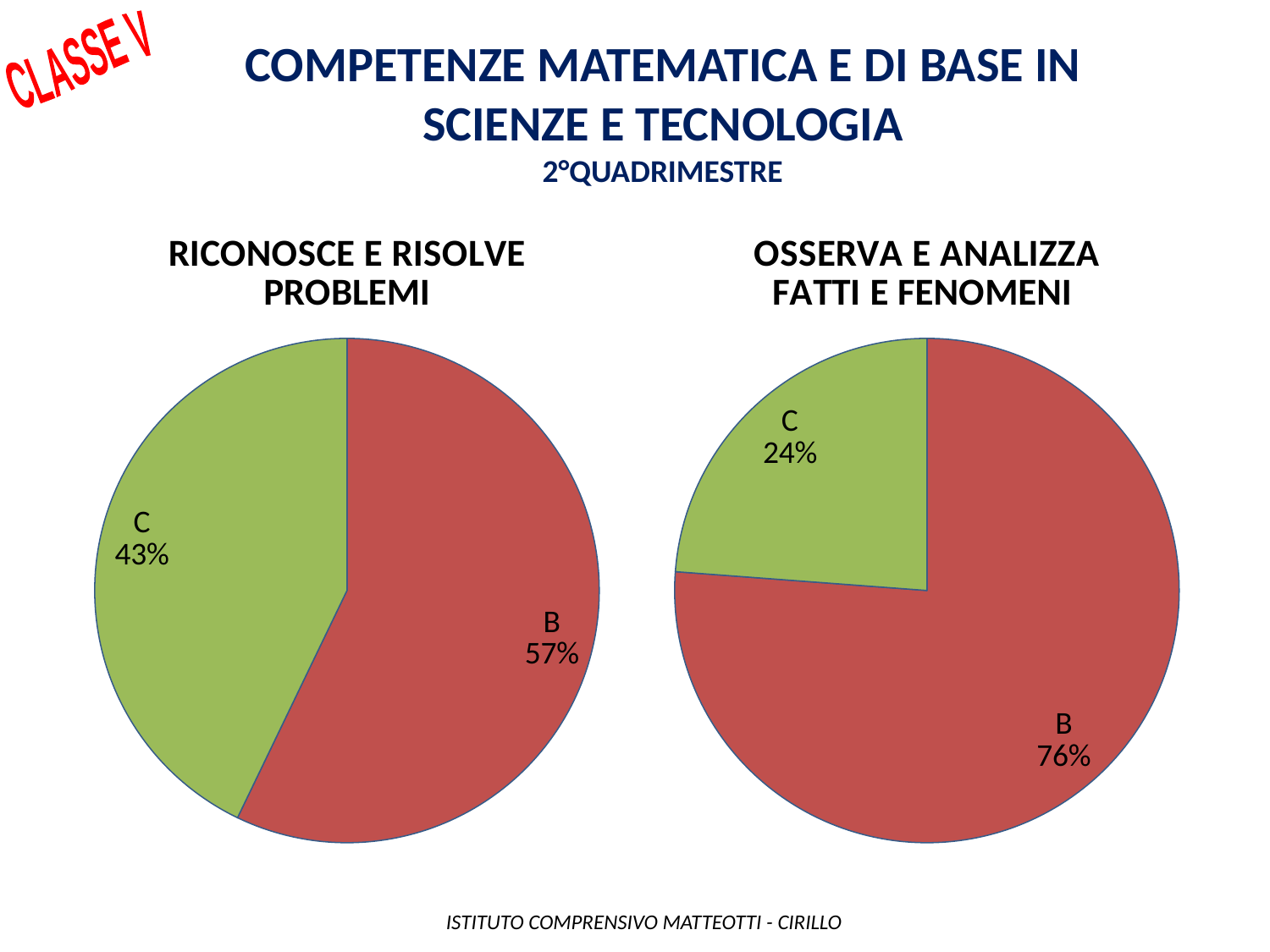

Competenze matematica e di base in scienze e tecnologia
2°QUADRIMESTRE
CLASSE V

### Chart: RICONOSCE E RISOLVE PROBLEMI

| Category |  |
|---|---|
| A | 0.0 |
| B | 24.0 |
| C | 18.0 |
| D | 0.0 |

### Chart: OSSERVA E ANALIZZA FATTI E FENOMENI

| Category |  |
|---|---|
| A | 0.0 |
| B | 32.0 |
| C | 10.0 |
| D | 0.0 |
 ISTITUTO COMPRENSIVO MATTEOTTI - CIRILLO